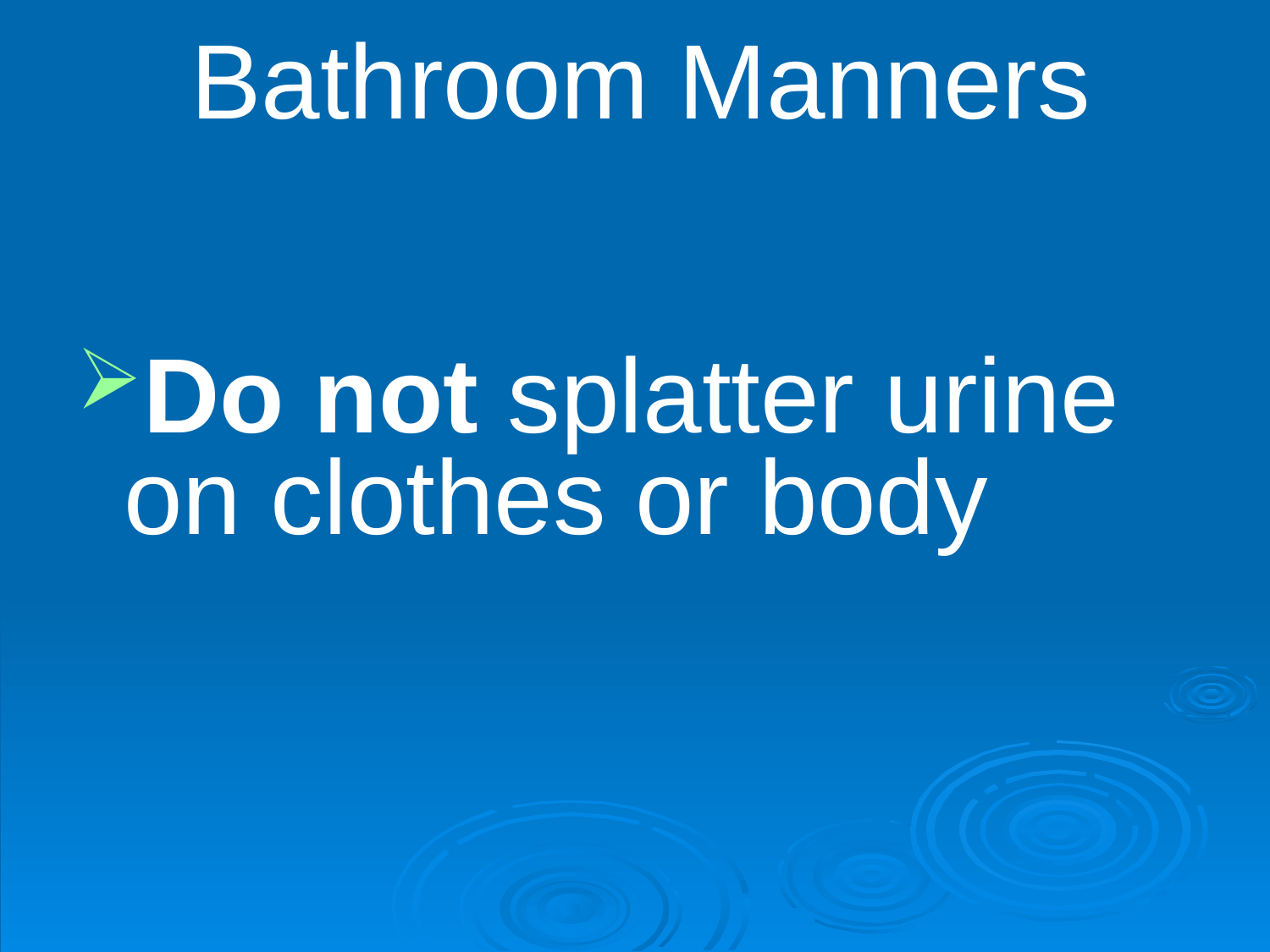

# Bathroom Manners

Do not splatter urine on clothes or body